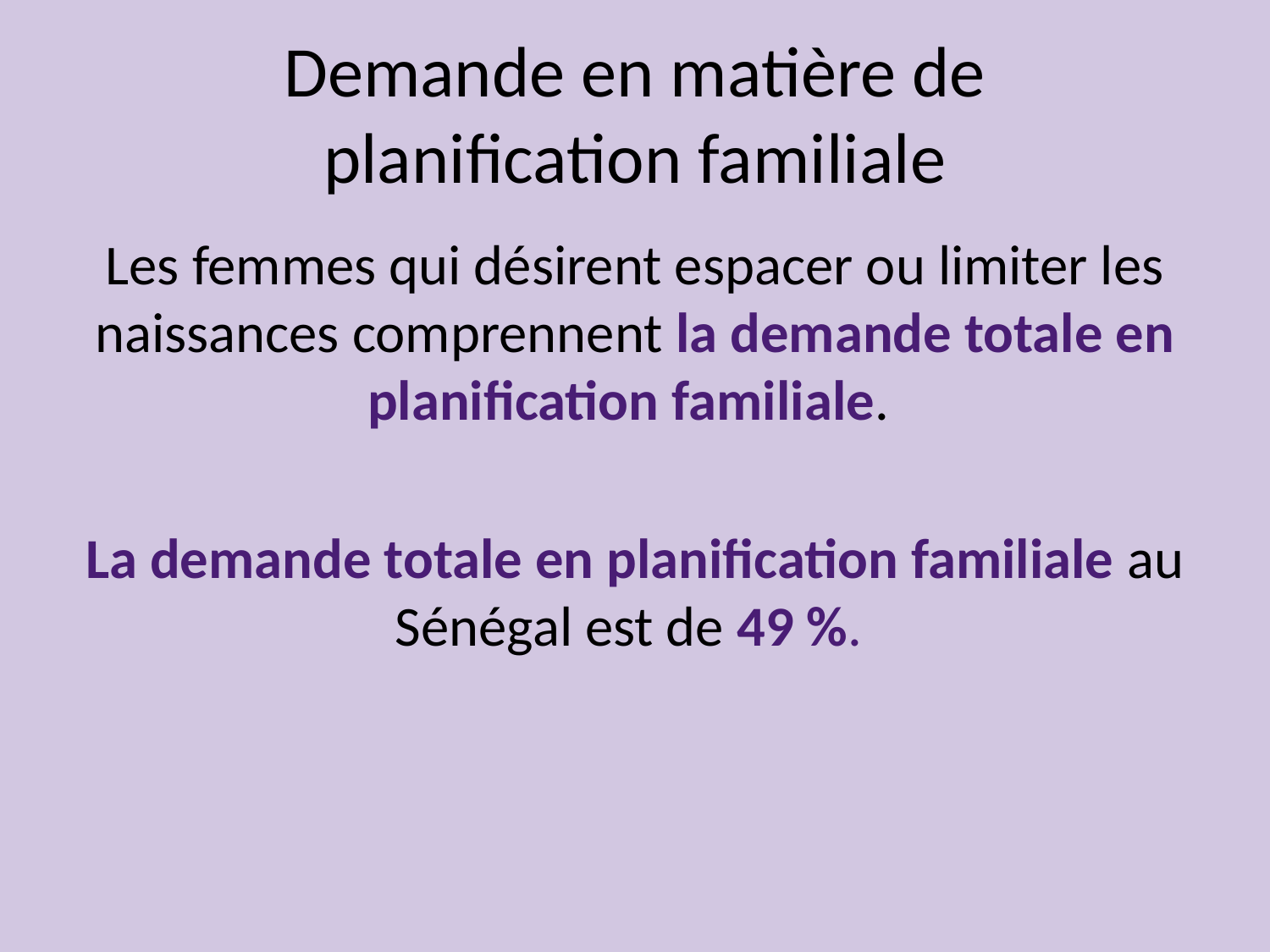

# Demande en matière de planification familiale
Les femmes qui désirent espacer ou limiter les naissances comprennent la demande totale en planification familiale.

La demande totale en planification familiale au Sénégal est de 49 %.